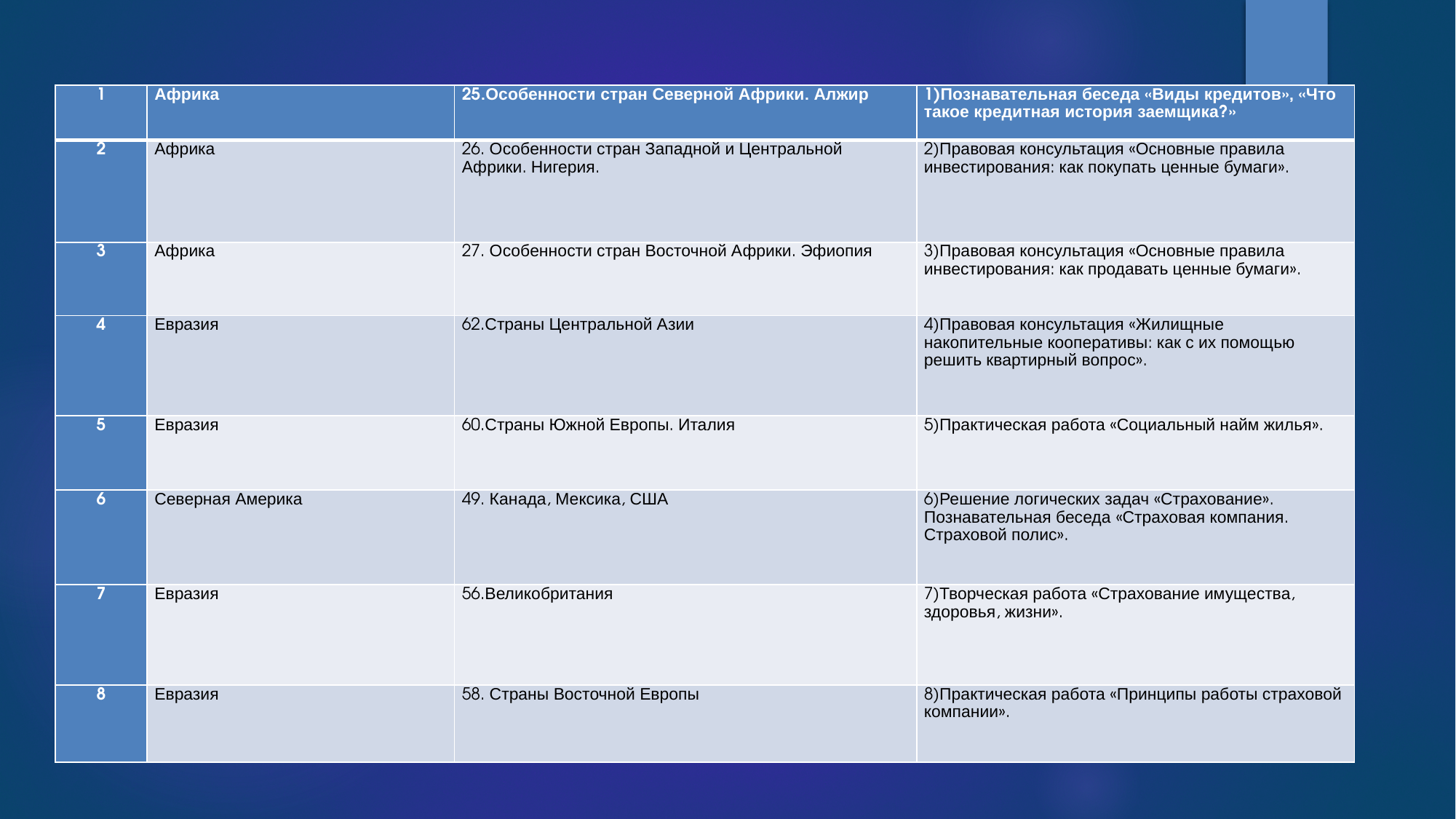

#
| 1 | Африка | 25.Особенности стран Северной Африки. Алжир | 1)Познавательная беседа «Виды кредитов», «Что такое кредитная история заемщика?» |
| --- | --- | --- | --- |
| 2 | Африка | 26. Особенности стран Западной и Центральной Африки. Нигерия. | 2)Правовая консультация «Основные правила инвестирования: как покупать ценные бумаги». |
| 3 | Африка | 27. Особенности стран Восточной Африки. Эфиопия | 3)Правовая консультация «Основные правила инвестирования: как продавать ценные бумаги». |
| 4 | Евразия | 62.Страны Центральной Азии | 4)Правовая консультация «Жилищные накопительные кооперативы: как с их помощью решить квартирный вопрос». |
| 5 | Евразия | 60.Страны Южной Европы. Италия | 5)Практическая работа «Социальный найм жилья». |
| 6 | Северная Америка | 49. Канада, Мексика, США | 6)Решение логических задач «Страхование». Познавательная беседа «Страховая компания. Страховой полис». |
| 7 | Евразия | 56.Великобритания | 7)Творческая работа «Страхование имущества, здоровья, жизни». |
| 8 | Евразия | 58. Страны Восточной Европы | 8)Практическая работа «Принципы работы страховой компании». |